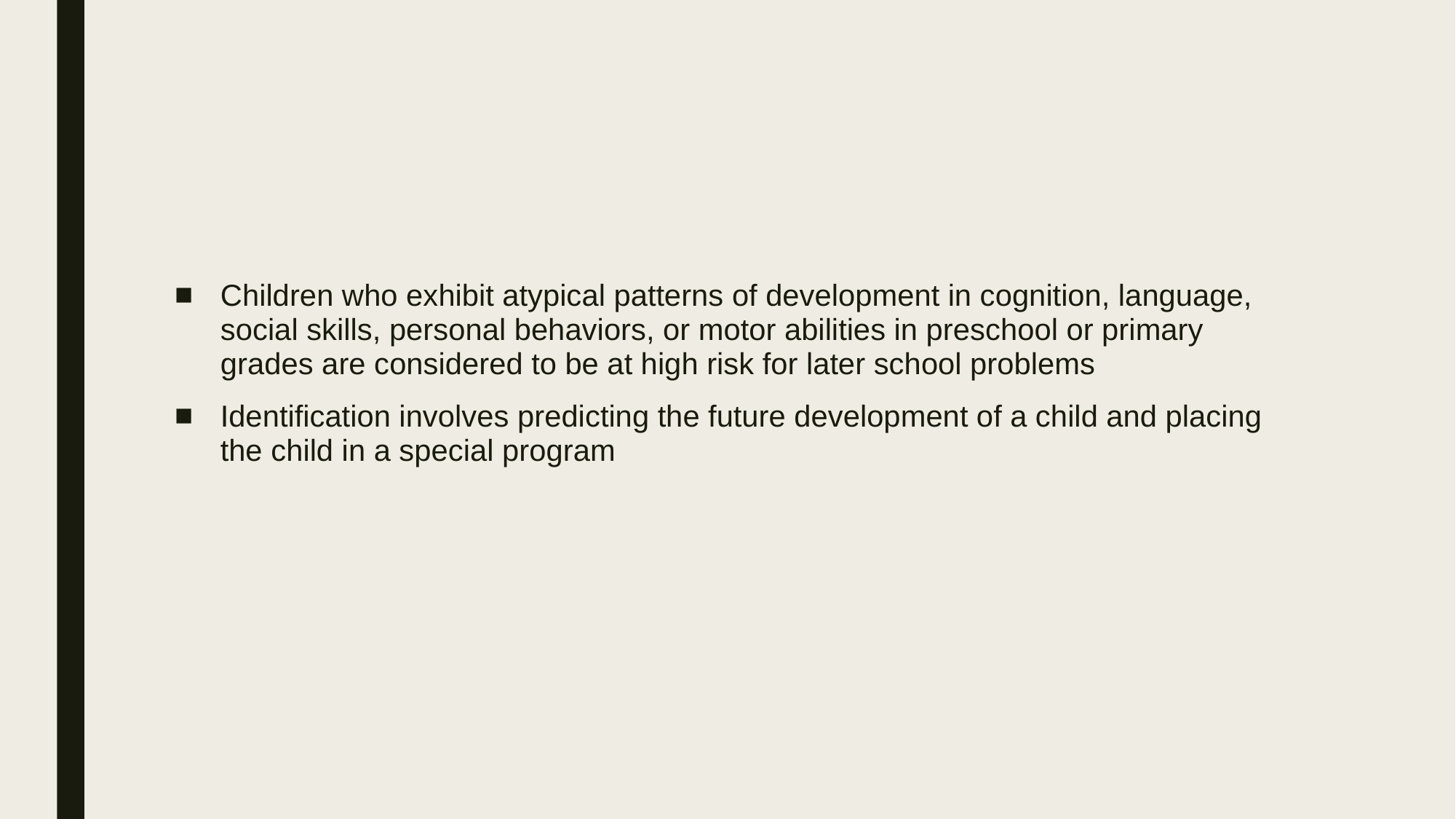

#
Children who exhibit atypical patterns of development in cognition, language, social skills, personal behaviors, or motor abilities in preschool or primary grades are considered to be at high risk for later school problems
Identification involves predicting the future development of a child and placing the child in a special program